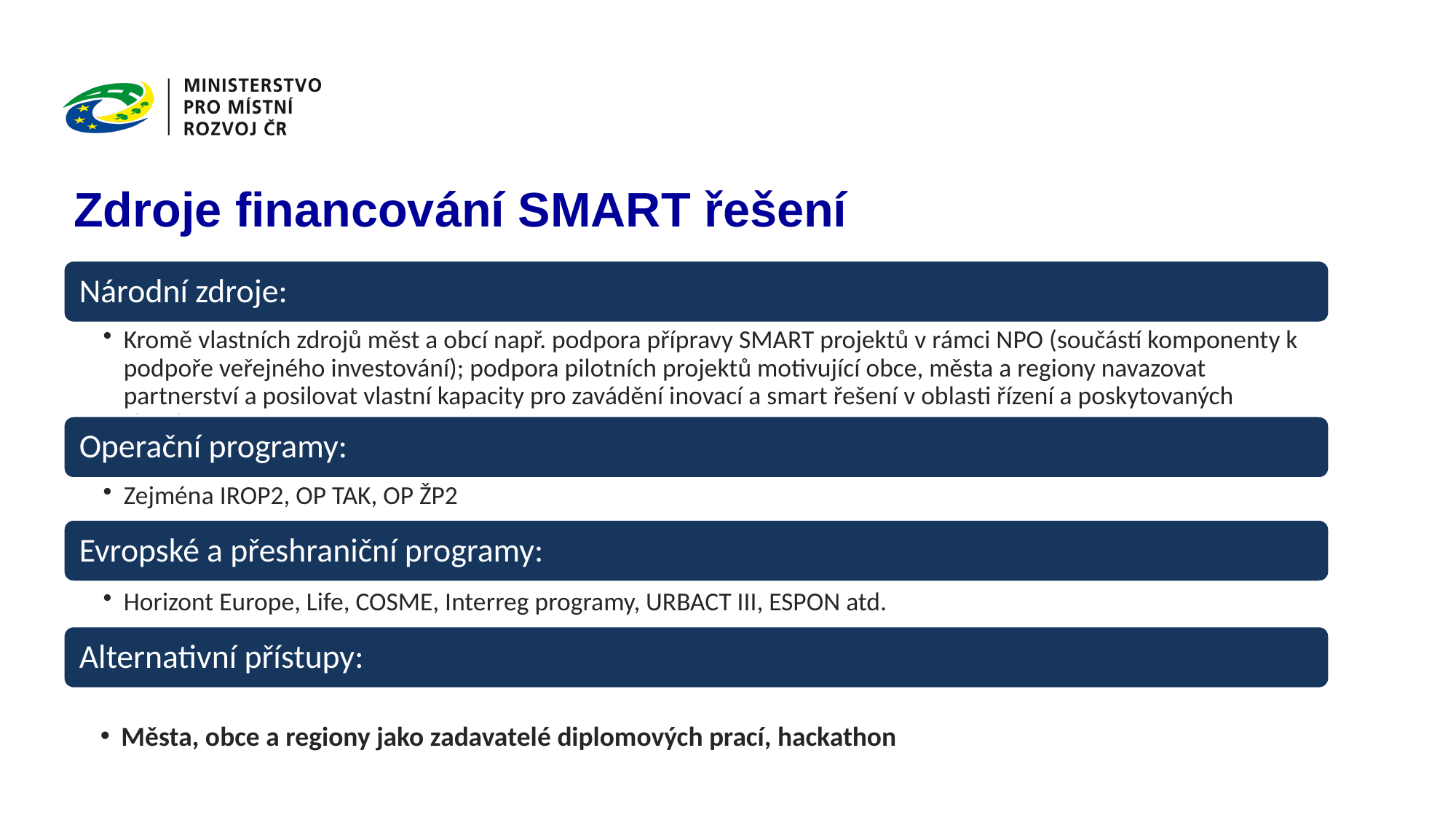

# Zdroje financování SMART řešení
Národní zdroje:
Kromě vlastních zdrojů měst a obcí např. podpora přípravy SMART projektů v rámci NPO (součástí komponenty k podpoře veřejného investování); podpora pilotních projektů motivující obce, města a regiony navazovat partnerství a posilovat vlastní kapacity pro zavádění inovací a smart řešení v oblasti řízení a poskytovaných služeb.​
​Operační programy:
Zejména IROP2, OP TAK, OP ŽP2​
​Evropské a přeshraniční programy:
Horizont Europe, Life, COSME, Interreg programy, URBACT III, ESPON atd.
​Alternativní přístupy:
Města, obce a regiony jako zadavatelé diplomových prací, hackathon